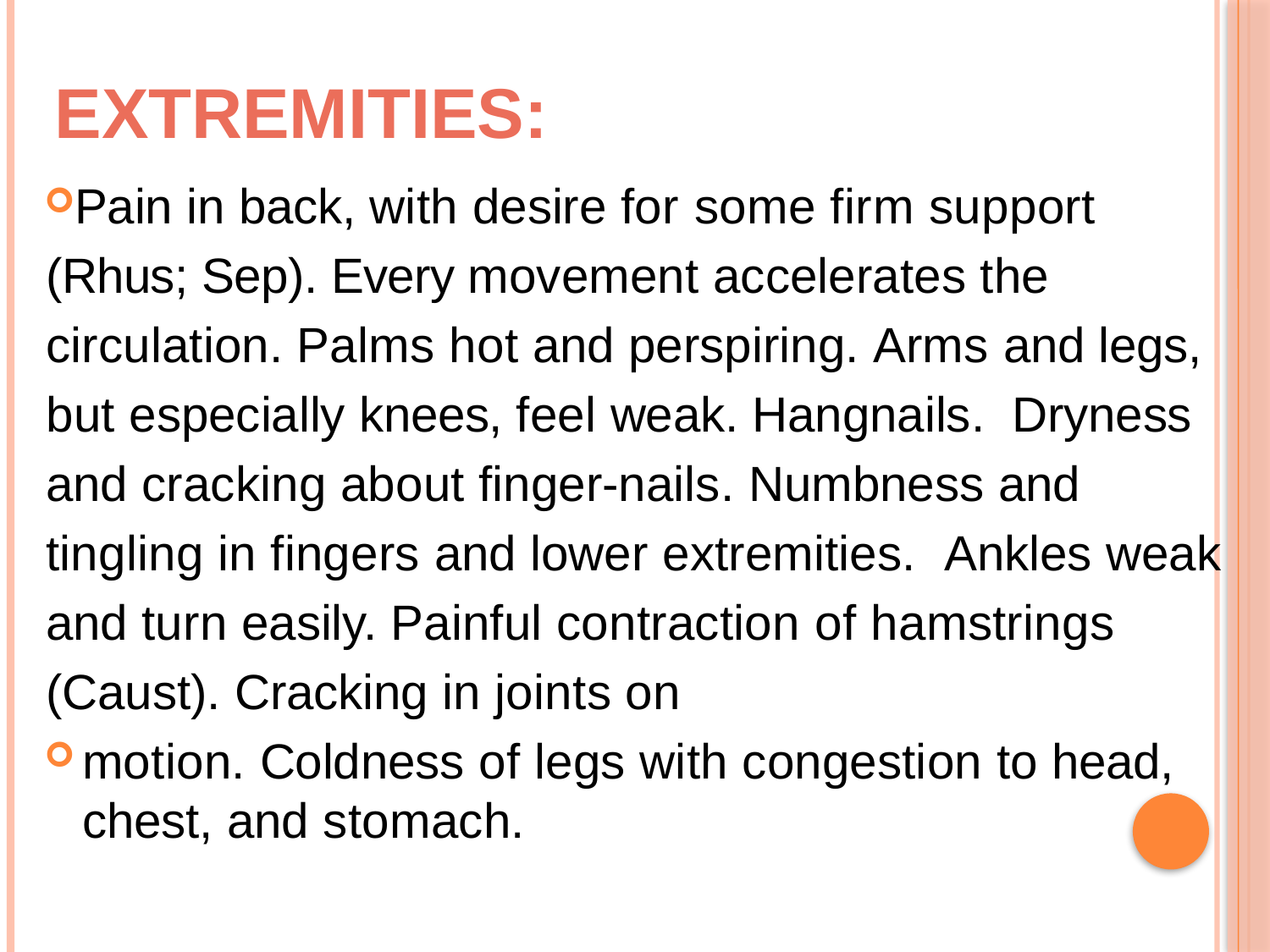

# Extremities:
Pain in back, with desire for some firm support (Rhus; Sep). Every movement accelerates the  circulation. Palms hot and perspiring. Arms and legs, but especially knees, feel weak. Hangnails.  Dryness and cracking about finger-nails. Numbness and tingling in fingers and lower extremities.  Ankles weak and turn easily. Painful contraction of hamstrings (Caust). Cracking in joints on
motion. Coldness of legs with congestion to head, chest, and stomach.